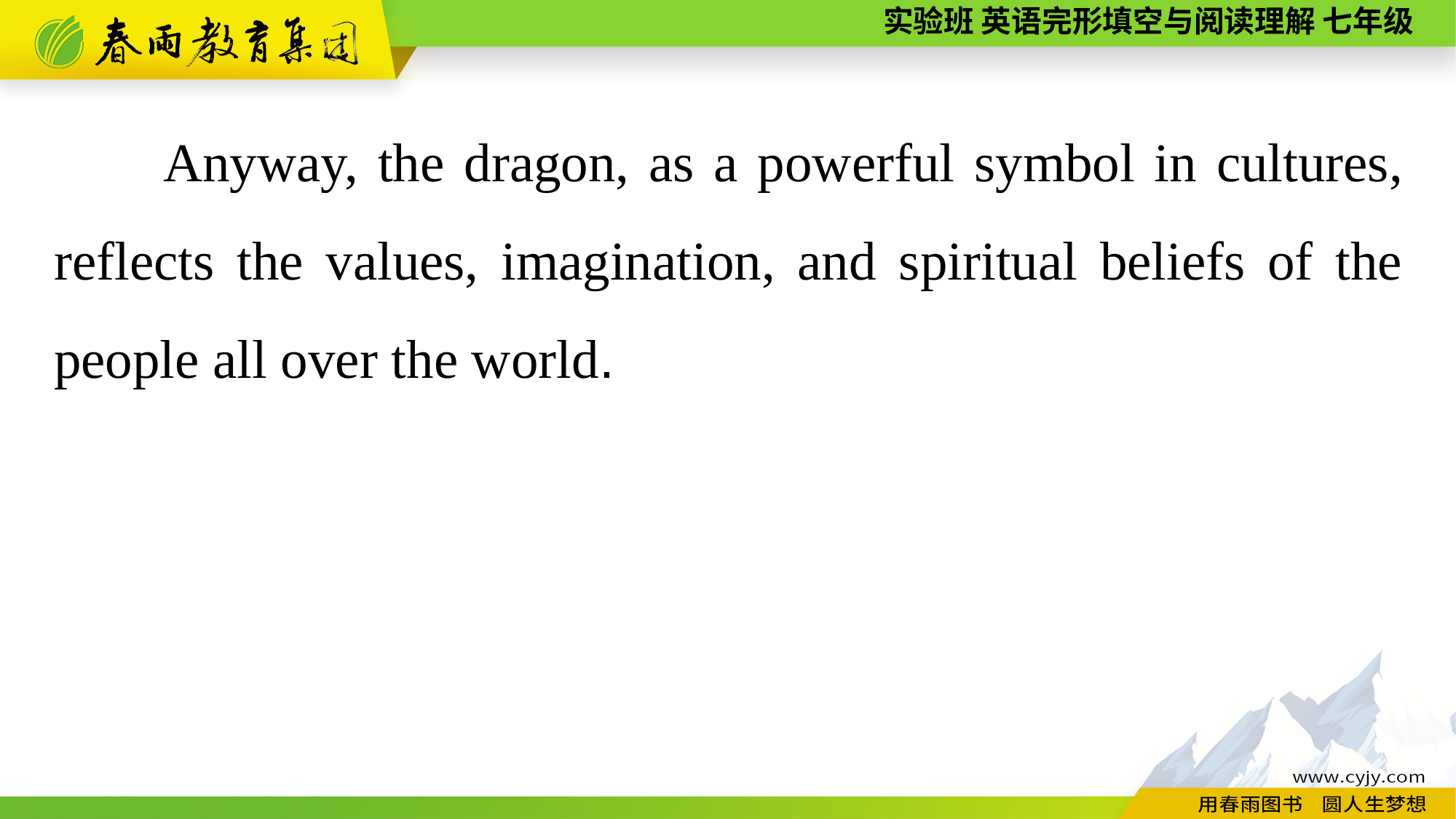

Anyway, the dragon, as a powerful symbol in cultures, reflects the values, imagination, and spiritual beliefs of the people all over the world.